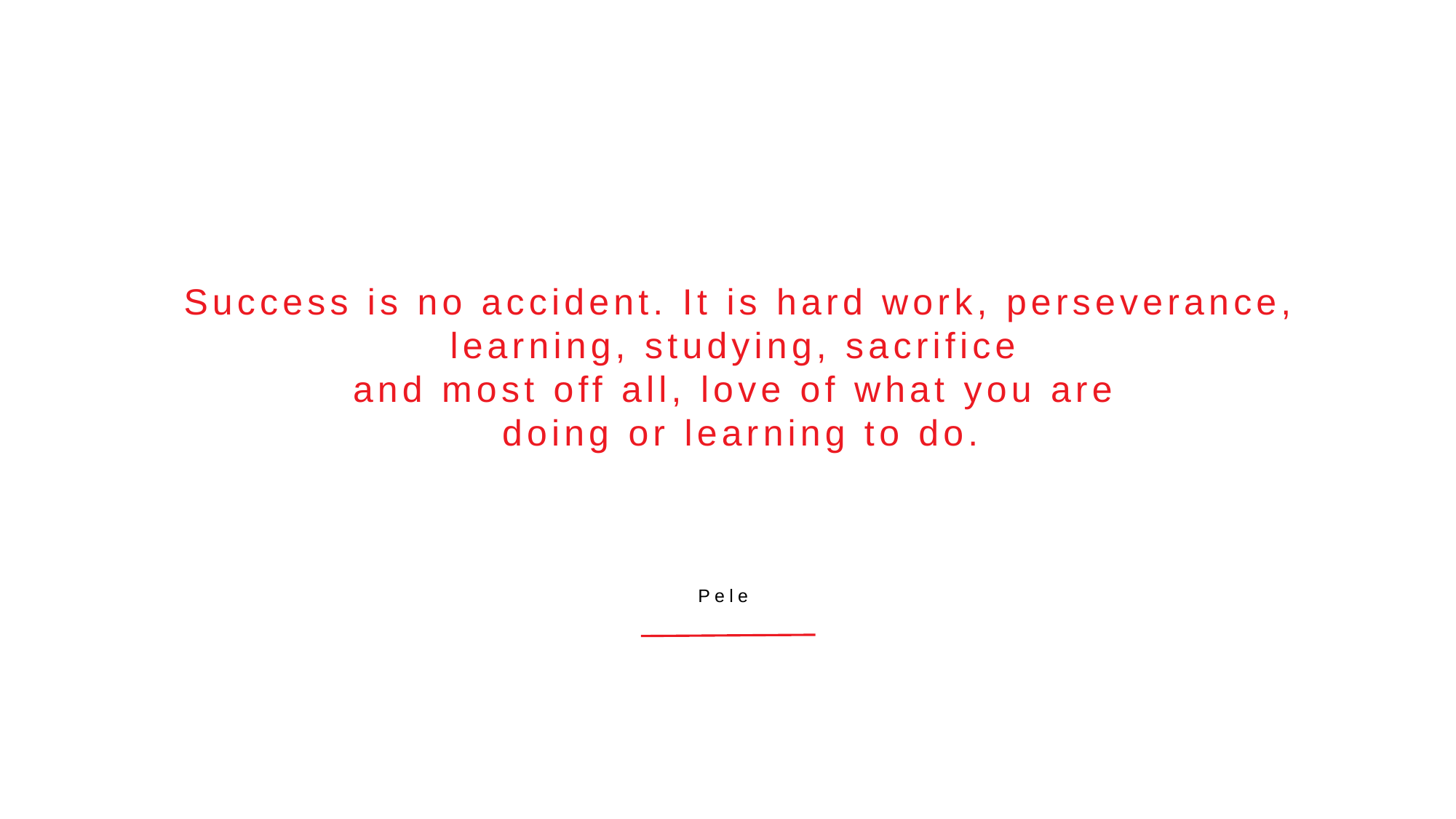

Success is no accident. It is hard work, perseverance, learning, studying, sacrifice
and most off all, love of what you are
doing or learning to do.
Pele